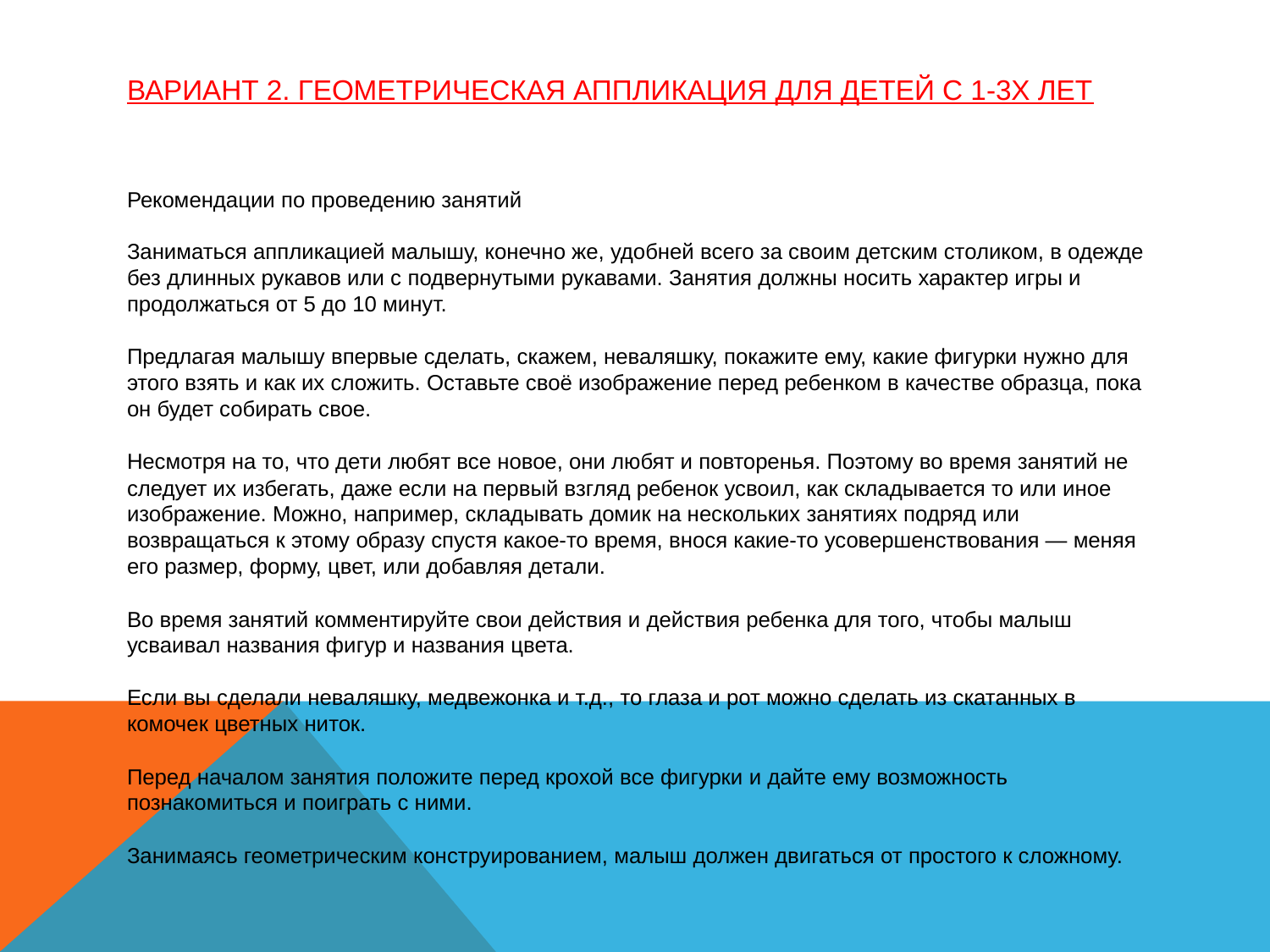

# ВАРИАНТ 2. Геометрическая аппликация для детей с 1-3х лет

Рекомендации по проведению занятий

Заниматься аппликацией малышу, конечно же, удобней всего за своим детским столиком, в одежде без длинных рукавов или с подвернутыми рукавами. Занятия должны носить характер игры и продолжаться от 5 до 10 минут.

Предлагая малышу впервые сделать, скажем, неваляшку, покажите ему, какие фигурки нужно для этого взять и как их сложить. Оставьте своё изображение перед ребенком в качестве образца, пока он будет собирать свое.

Несмотря на то, что дети любят все новое, они любят и повторенья. Поэтому во время занятий не следует их избегать, даже если на первый взгляд ребенок усвоил, как складывается то или иное изображение. Можно, например, складывать домик на нескольких занятиях подряд или возвращаться к этому образу спустя какое-то время, внося какие-то усовершенствования — меняя его размер, форму, цвет, или добавляя детали.

Во время занятий комментируйте свои действия и действия ребенка для того, чтобы малыш усваивал названия фигур и названия цвета.

Если вы сделали неваляшку, медвежонка и т.д., то глаза и рот можно сделать из скатанных в комочек цветных ниток.

Перед началом занятия положите перед крохой все фигурки и дайте ему возможность познакомиться и поиграть с ними.

Занимаясь геометрическим конструированием, малыш должен двигаться от простого к сложному.